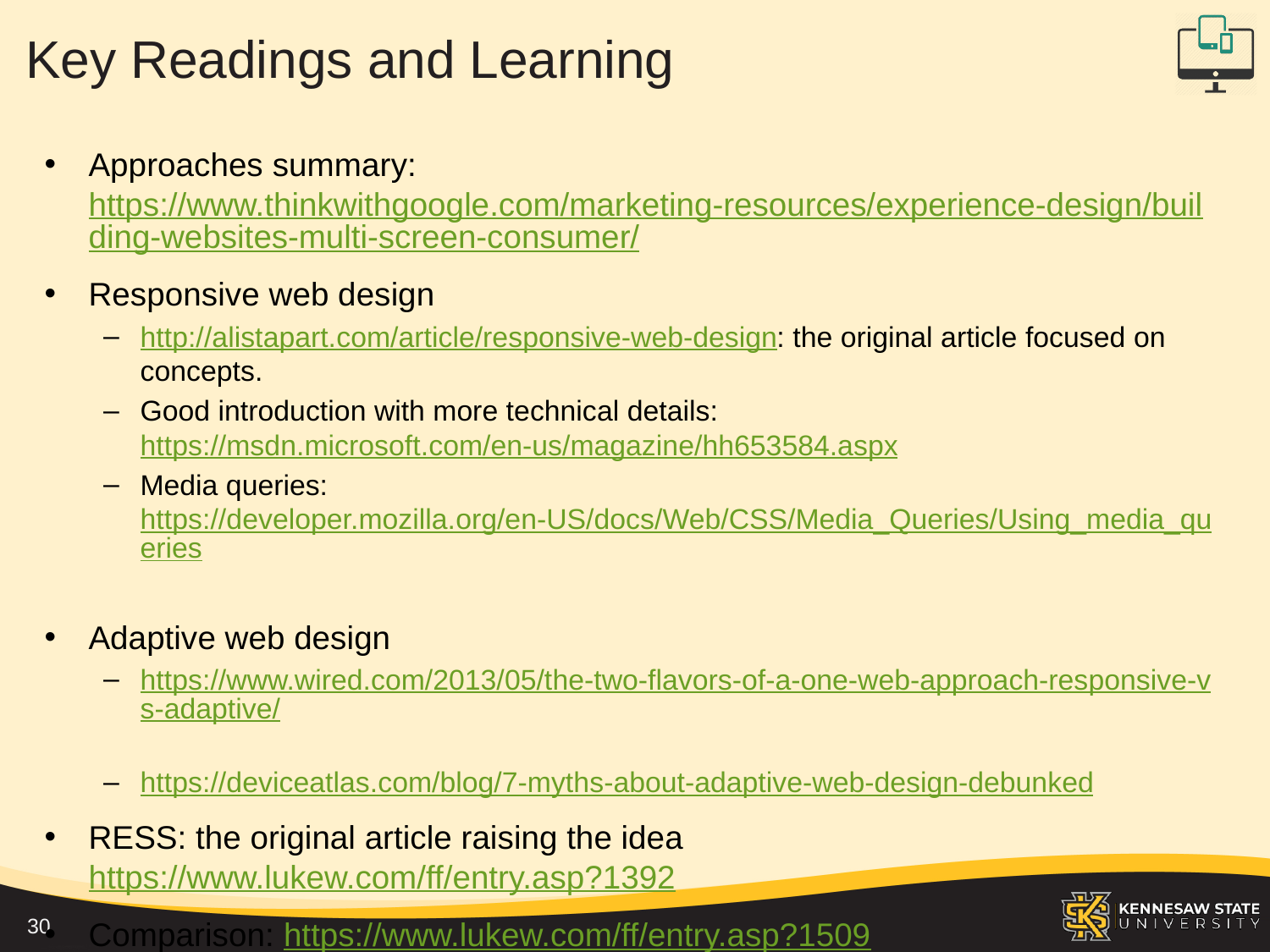

# Key Readings and Learning
Approaches summary: https://www.thinkwithgoogle.com/marketing-resources/experience-design/building-websites-multi-screen-consumer/
Responsive web design
http://alistapart.com/article/responsive-web-design: the original article focused on concepts.
Good introduction with more technical details: https://msdn.microsoft.com/en-us/magazine/hh653584.aspx
Media queries: https://developer.mozilla.org/en-US/docs/Web/CSS/Media_Queries/Using_media_queries
Adaptive web design
https://www.wired.com/2013/05/the-two-flavors-of-a-one-web-approach-responsive-vs-adaptive/
https://deviceatlas.com/blog/7-myths-about-adaptive-web-design-debunked
RESS: the original article raising the idea https://www.lukew.com/ff/entry.asp?1392
Comparison: https://www.lukew.com/ff/entry.asp?1509

30